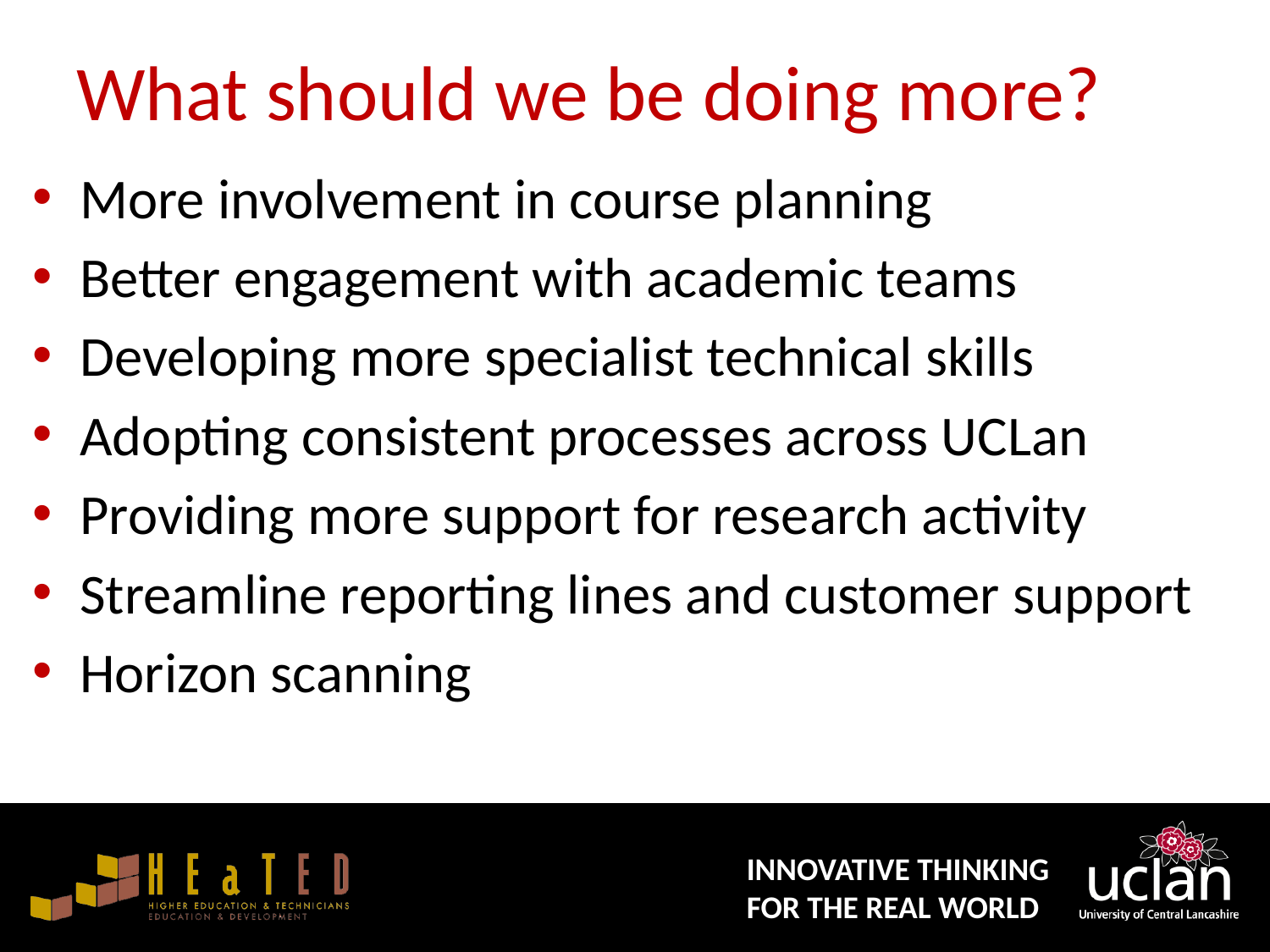

# What should we be doing more?
More involvement in course planning
Better engagement with academic teams
Developing more specialist technical skills
Adopting consistent processes across UCLan
Providing more support for research activity
Streamline reporting lines and customer support
Horizon scanning